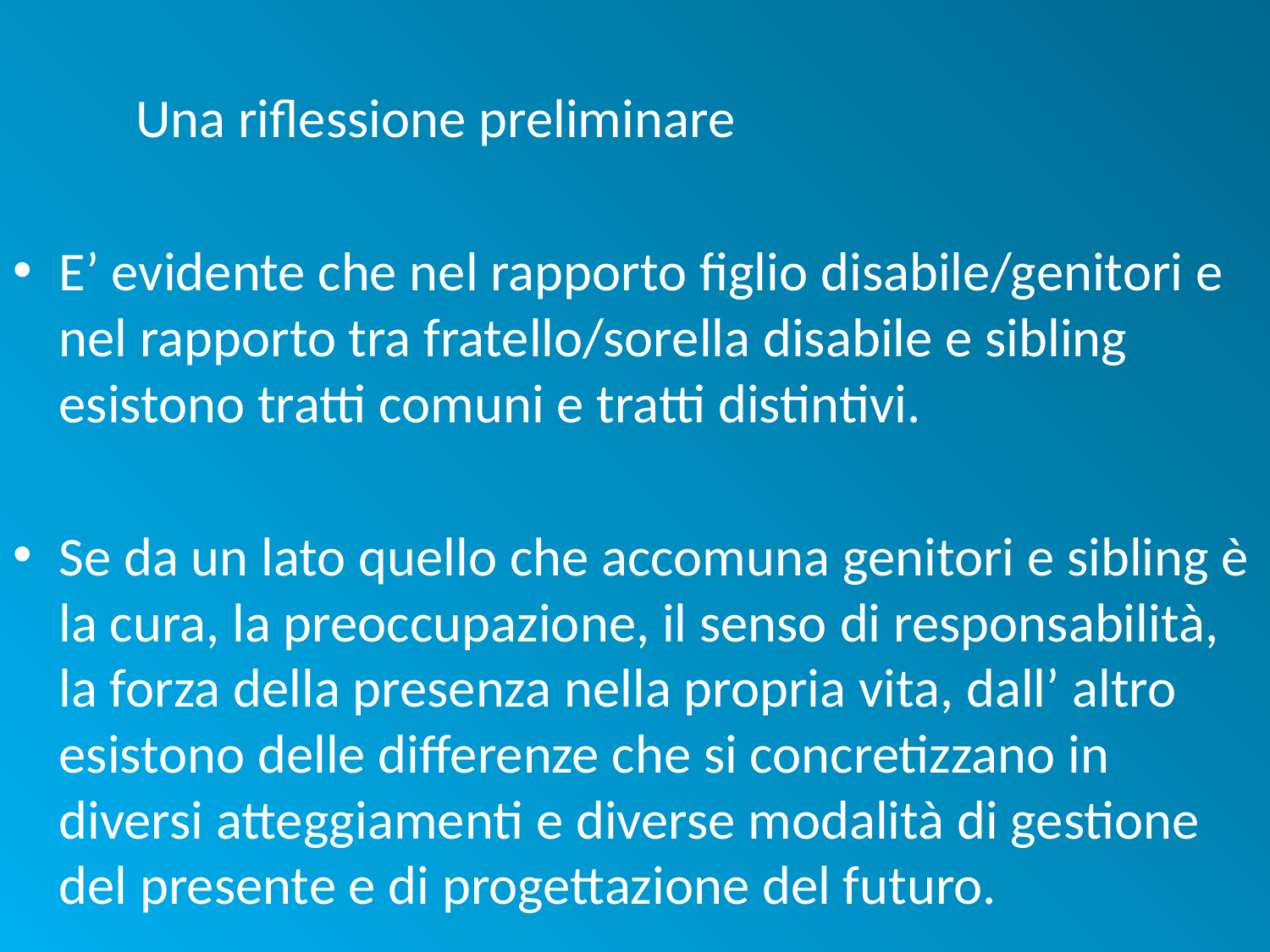

Una riflessione preliminare​
​
E’ evidente che nel rapporto figlio disabile/genitori e nel rapporto tra fratello/sorella disabile e sibling esistono tratti comuni e tratti distintivi.​
​
Se da un lato quello che accomuna genitori e sibling è la cura, la preoccupazione, il senso di responsabilità, la forza della presenza nella propria vita, dall’ altro esistono delle differenze che si concretizzano in diversi atteggiamenti e diverse modalità di gestione del presente e di progettazione del futuro.​